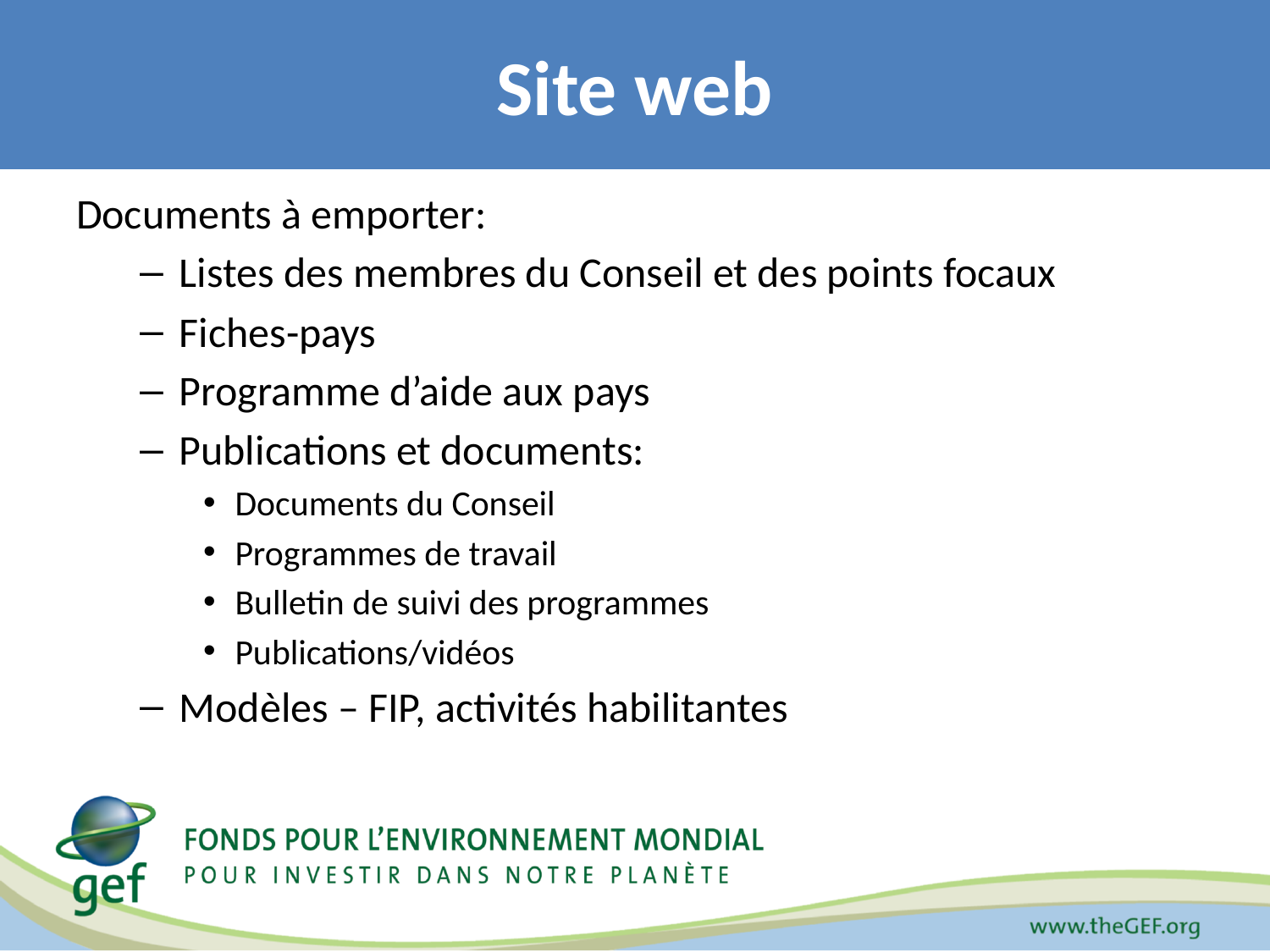

# Site web
Documents à emporter:
Listes des membres du Conseil et des points focaux
Fiches-pays
Programme d’aide aux pays
Publications et documents:
Documents du Conseil
Programmes de travail
Bulletin de suivi des programmes
Publications/vidéos
Modèles – FIP, activités habilitantes